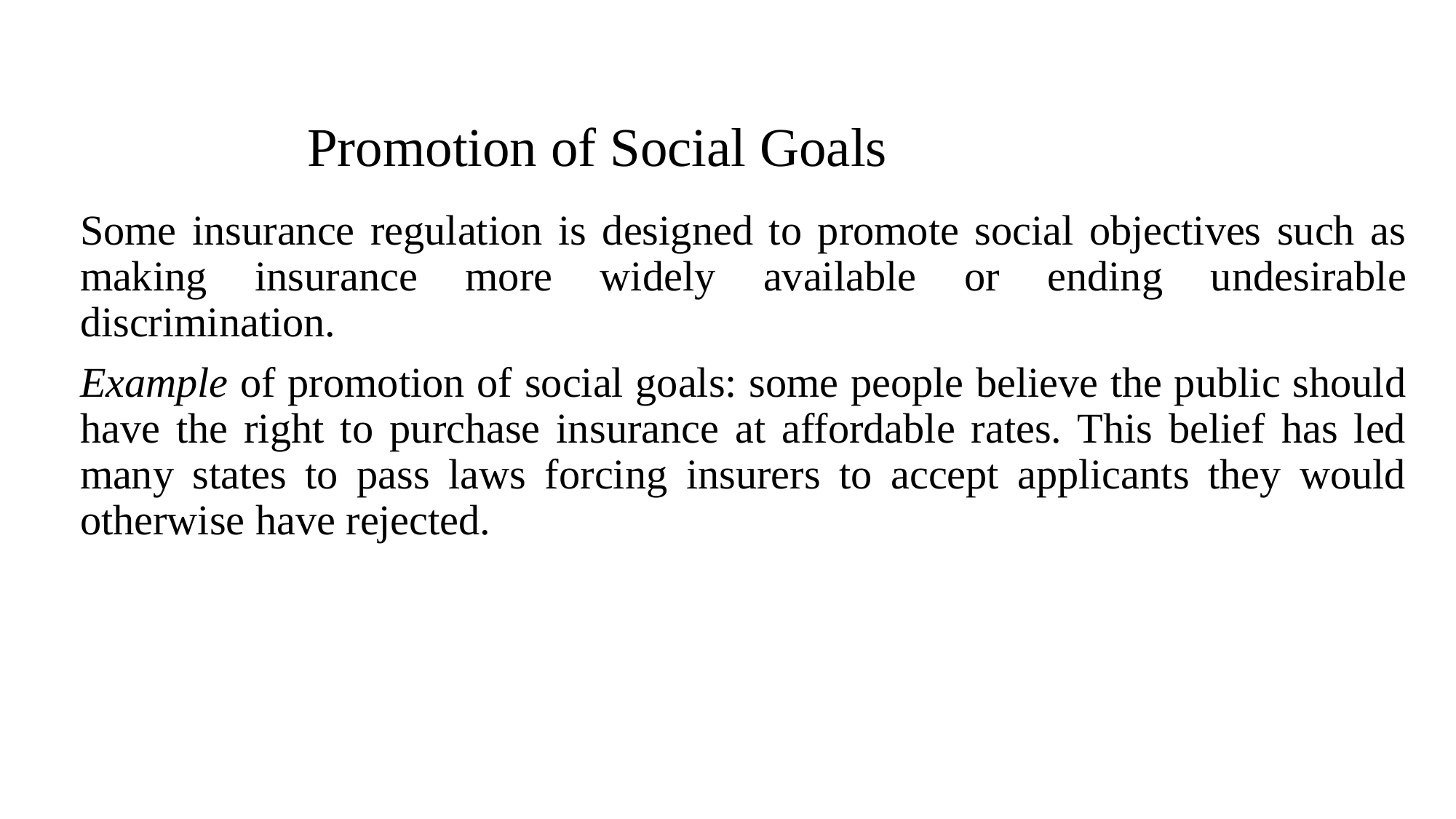

# Promotion of Social Goals
Some insurance regulation is designed to promote social objectives such as making insurance more widely available or ending undesirable discrimination.
Example of promotion of social goals: some people believe the public should have the right to purchase insurance at affordable rates. This belief has led many states to pass laws forcing insurers to accept applicants they would otherwise have rejected.